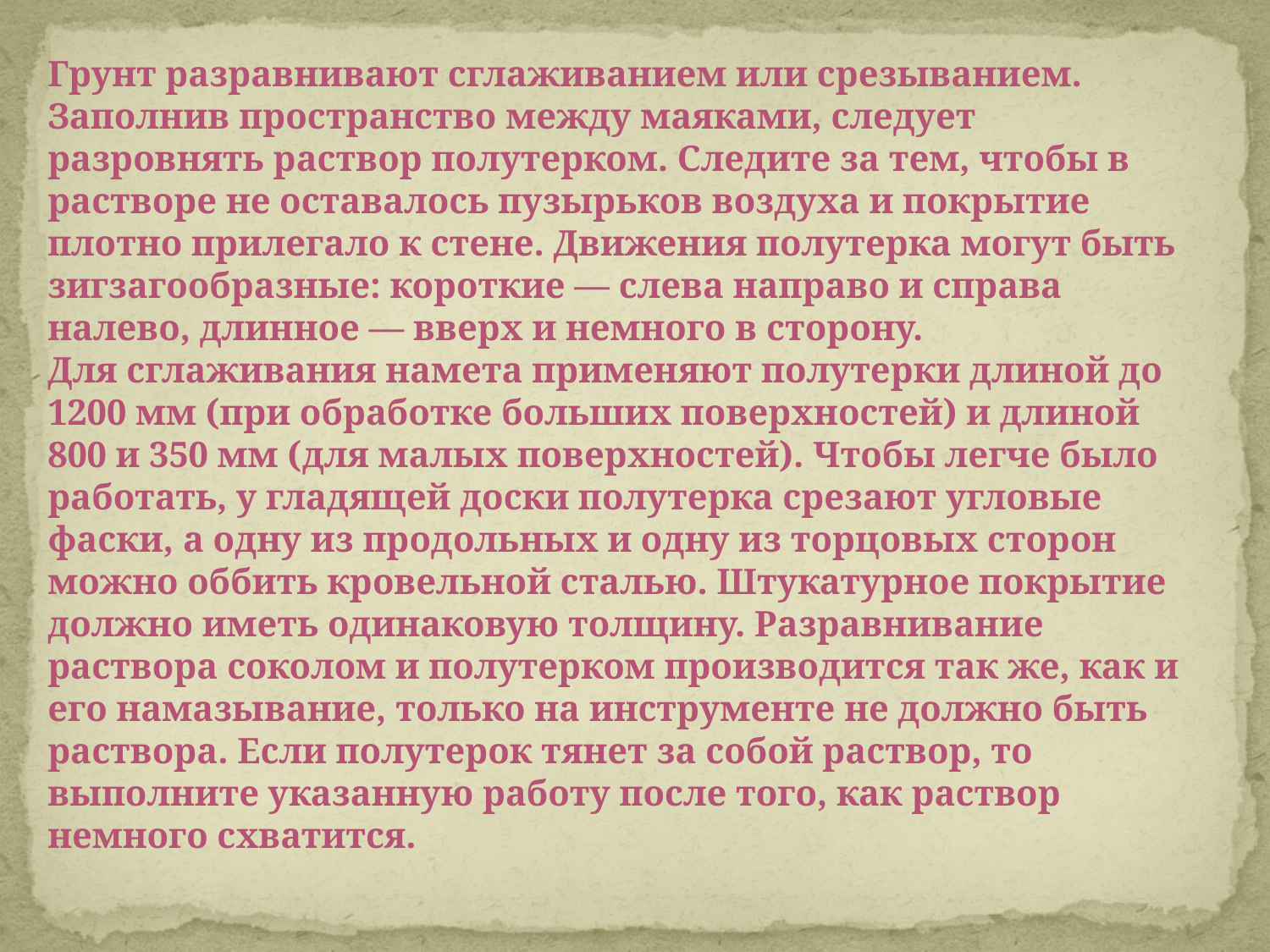

Грунт разравнивают сглаживанием или срезыванием.
Заполнив пространство между маяками, следует разровнять раствор полутерком. Следите за тем, чтобы в растворе не оставалось пузырьков воздуха и покрытие плотно прилегало к стене. Движения полутерка могут быть зигзагообразные: короткие — слева направо и справа налево, длинное — вверх и немного в сторону.
Для сглаживания намета применяют полутерки длиной до 1200 мм (при обработке больших поверхностей) и длиной 800 и 350 мм (для малых поверхностей). Чтобы легче было работать, у гладящей доски полутерка срезают угловые фаски, а одну из продольных и одну из торцовых сторон можно оббить кровельной сталью. Штукатурное покрытие должно иметь одинаковую толщину. Разравнивание раствора соколом и полутерком производится так же, как и его намазывание, только на инструменте не должно быть раствора. Если полутерок тянет за собой раствор, то выполните указанную работу после того, как раствор немного схватится.